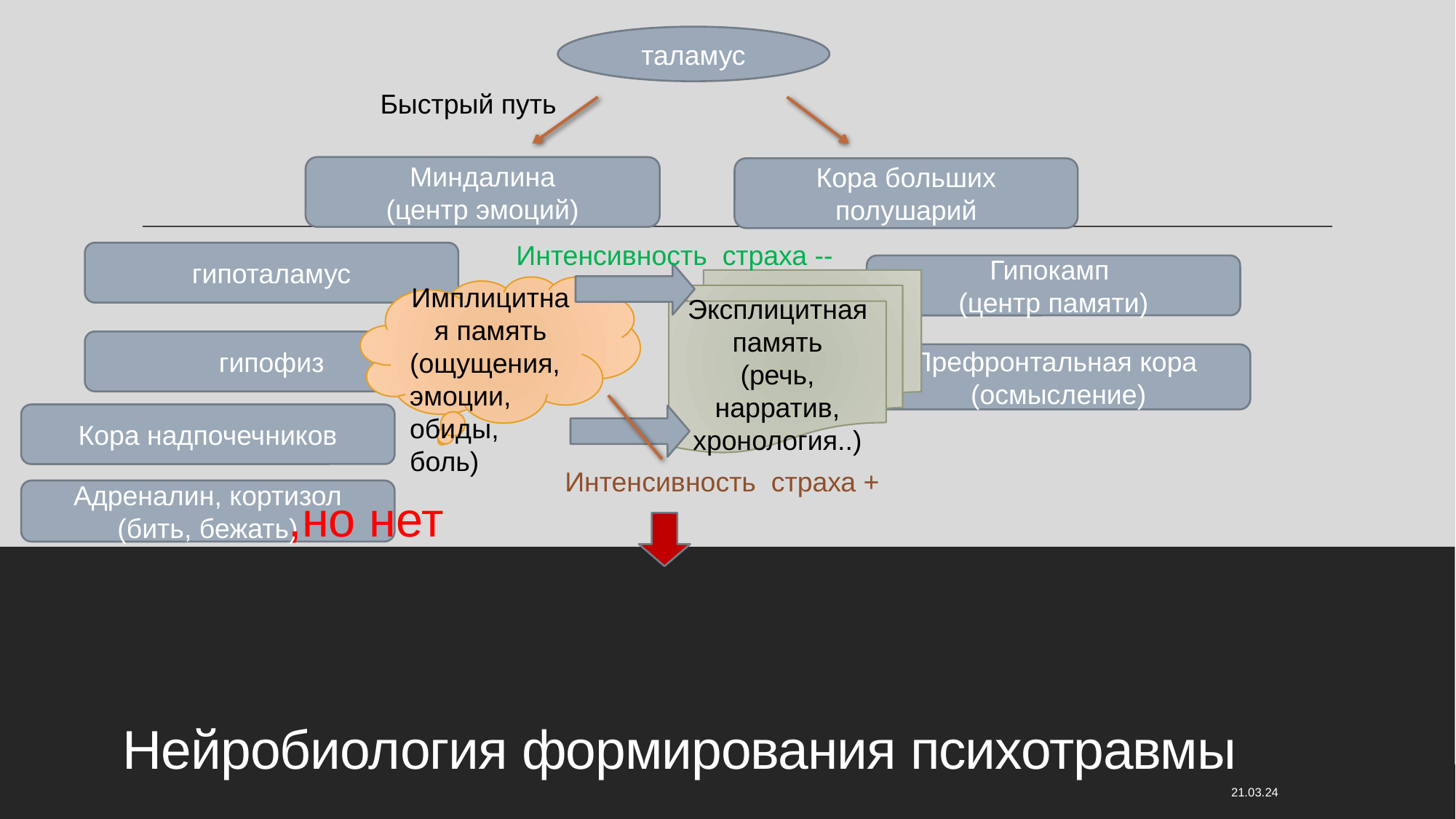

таламус
Быстрый путь

Миндалина
(центр эмоций)
Кора больших полушарий

Интенсивность  страха --
гипоталамус
Гипокамп
(центр памяти)
Эксплицитная память
(речь, нарратив, хронология..)

Имплицитная память
(ощущения, эмоции, обиды, боль)
гипофиз
Префронтальная кора
(осмысление)

Кора надпочечников
Интенсивность  страха +
Адреналин, кортизол
(бить, бежать)
,но нет

# Нейробиология формирования психотравмы
21.03.24